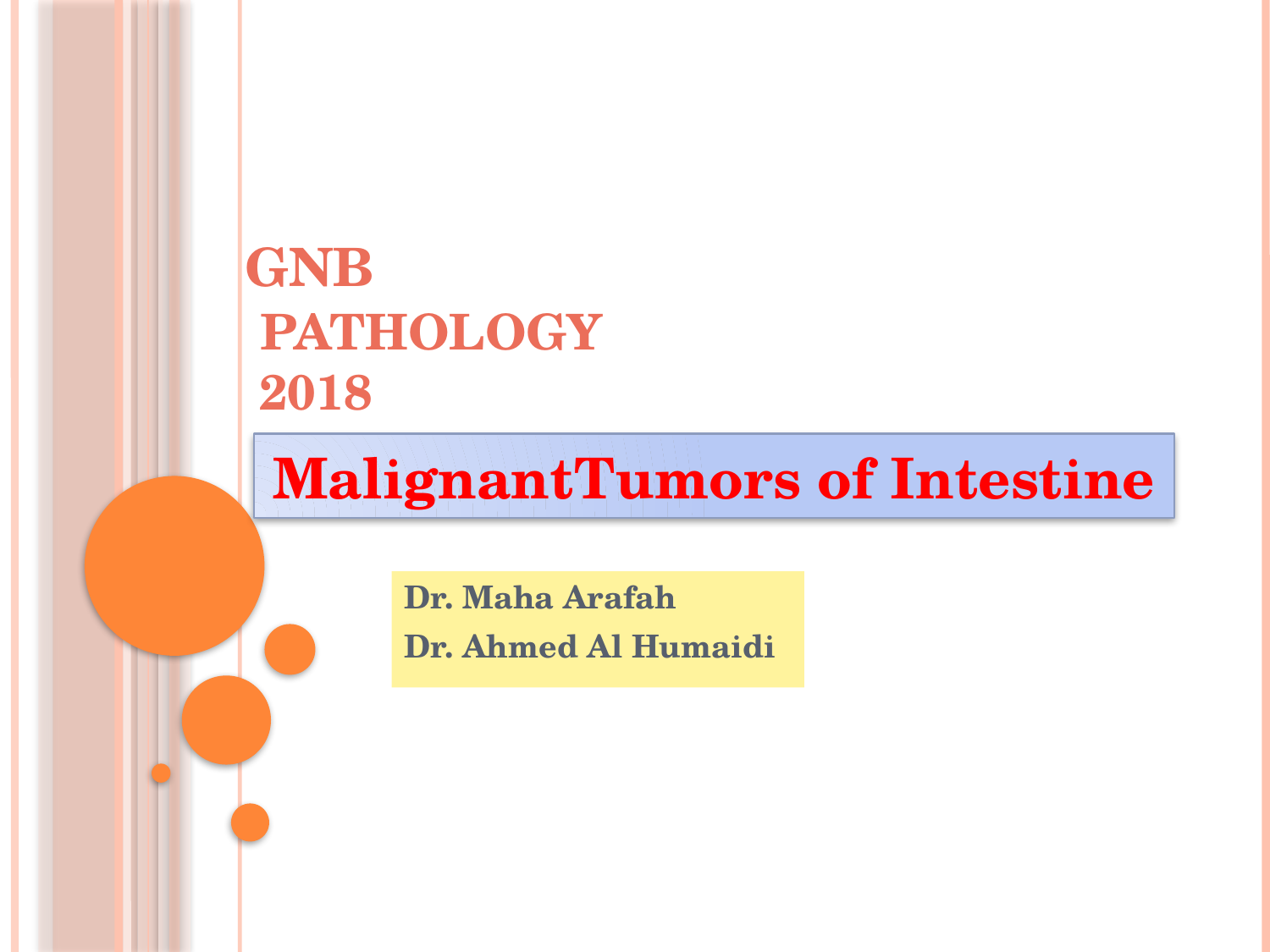

# GNB Pathology 2018
MalignantTumors of Intestine
Dr. Maha Arafah
Dr. Ahmed Al Humaidi